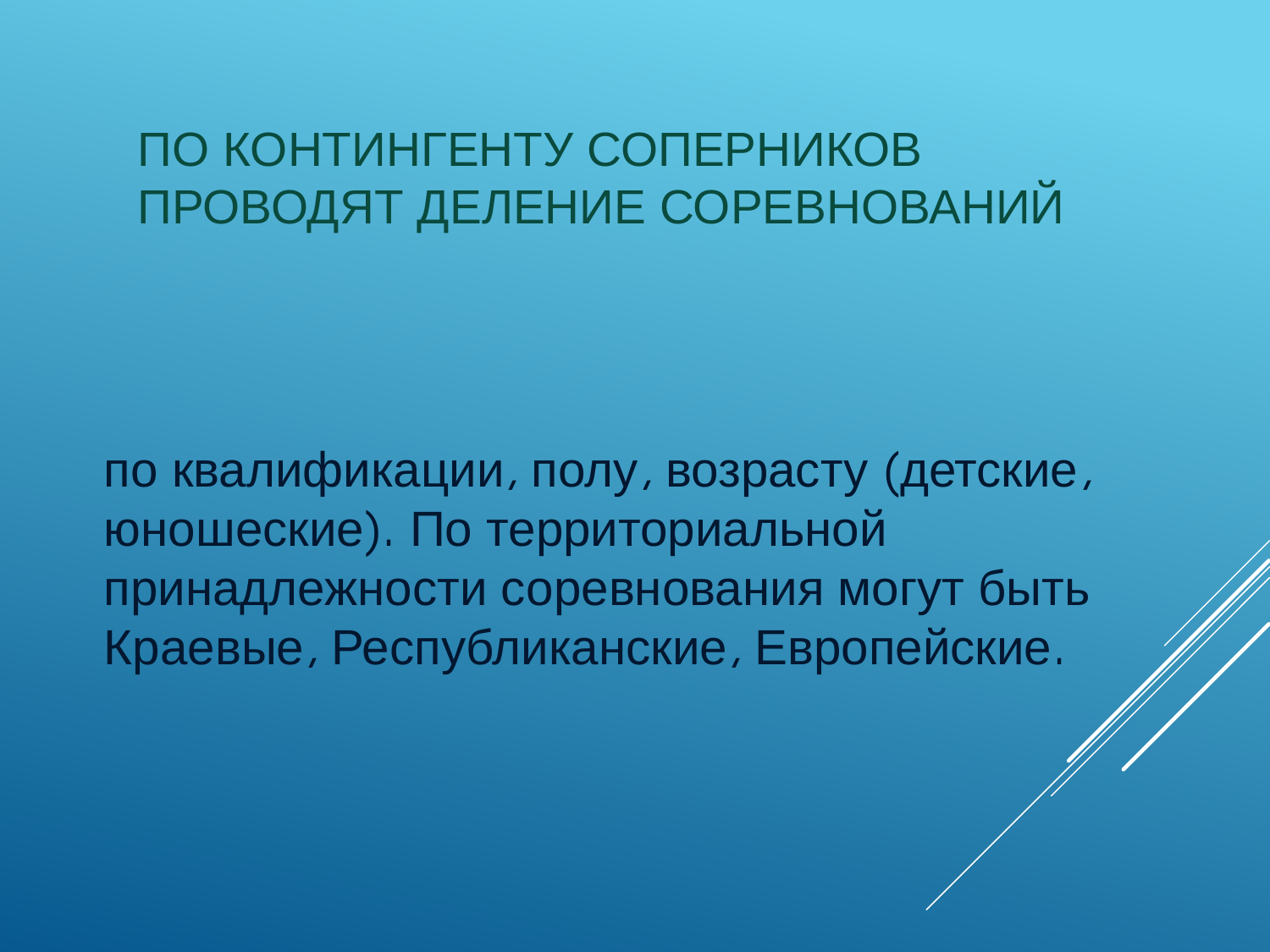

# По контингенту соперников проводят деление соревнований
по квалификации, полу, возрасту (детские, юношеские). По территориальной принадлежности соревнования могут быть Краевые, Республиканские, Европейские.